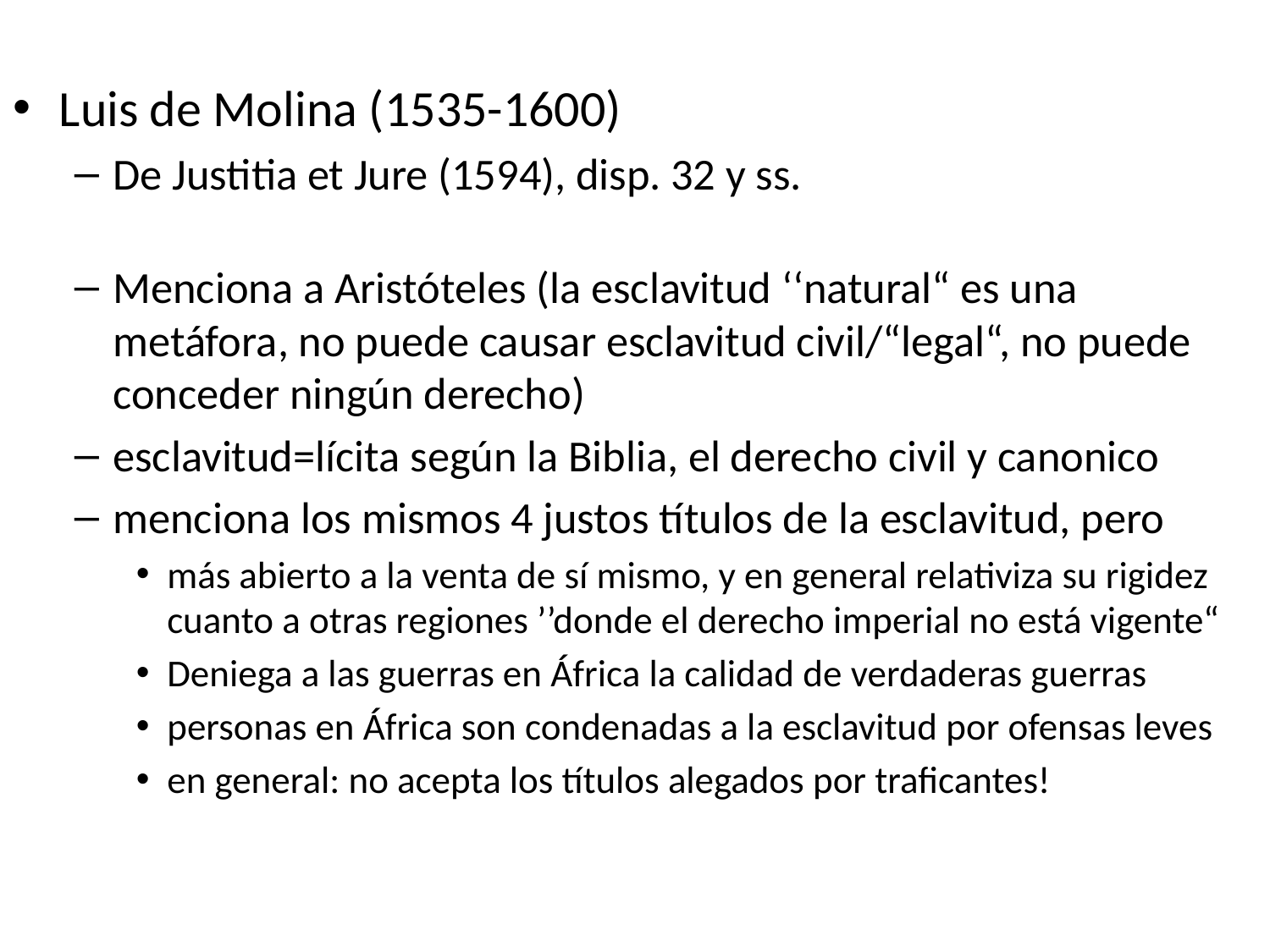

Luis de Molina (1535-1600)
De Justitia et Jure (1594), disp. 32 y ss.

Menciona a Aristóteles (la esclavitud ‘‘natural“ es una metáfora, no puede causar esclavitud civil/“legal“, no puede conceder ningún derecho)
esclavitud=lícita según la Biblia, el derecho civil y canonico
menciona los mismos 4 justos títulos de la esclavitud, pero
más abierto a la venta de sí mismo, y en general relativiza su rigidez cuanto a otras regiones ’’donde el derecho imperial no está vigente“
Deniega a las guerras en África la calidad de verdaderas guerras
personas en África son condenadas a la esclavitud por ofensas leves
en general: no acepta los títulos alegados por traficantes!